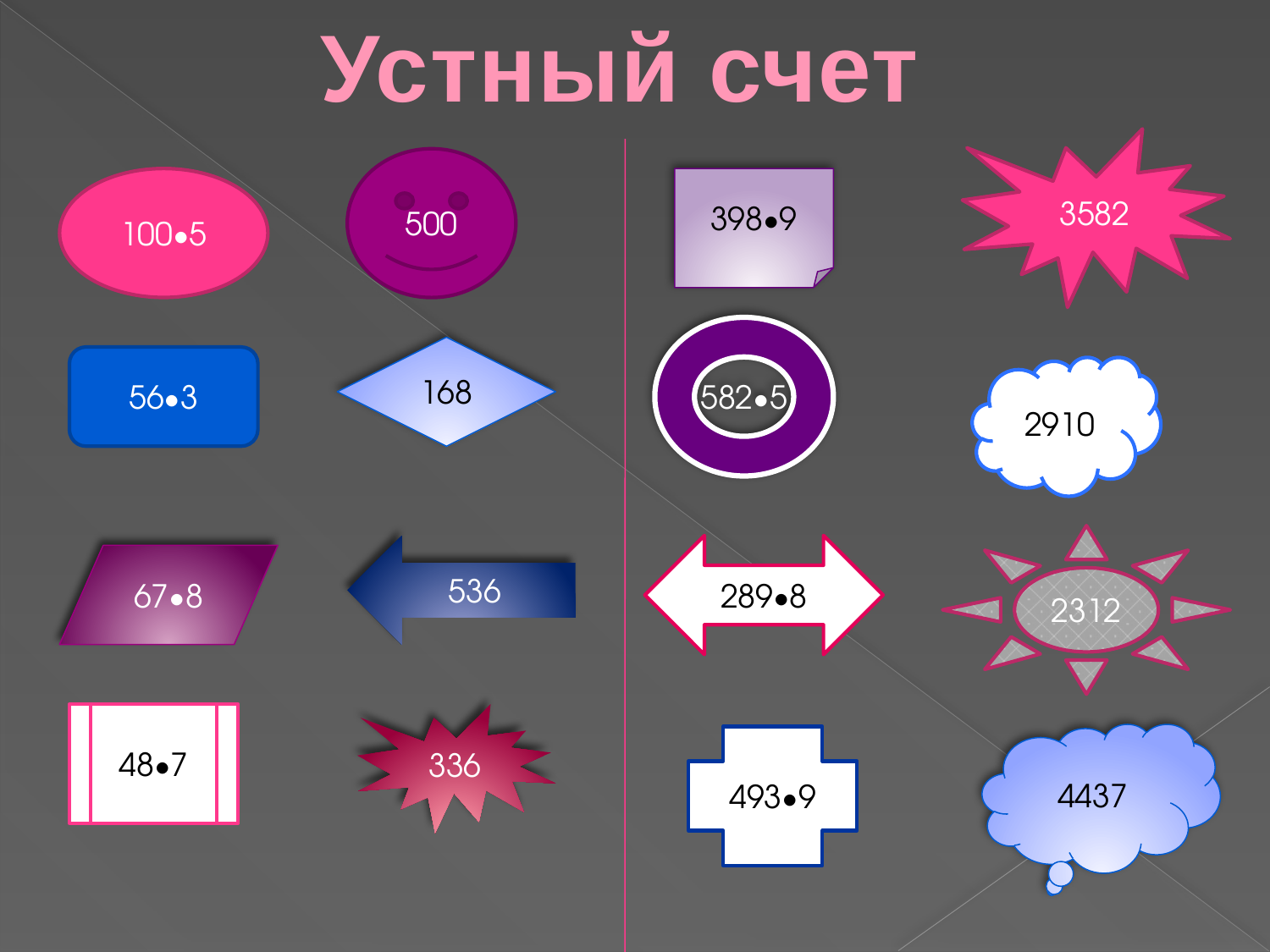

Устный счет
3582
500
100•5
398•9
582•5
168
56•3
2910
2312
536
289•8
67•8
48•7
336
4437
493•9